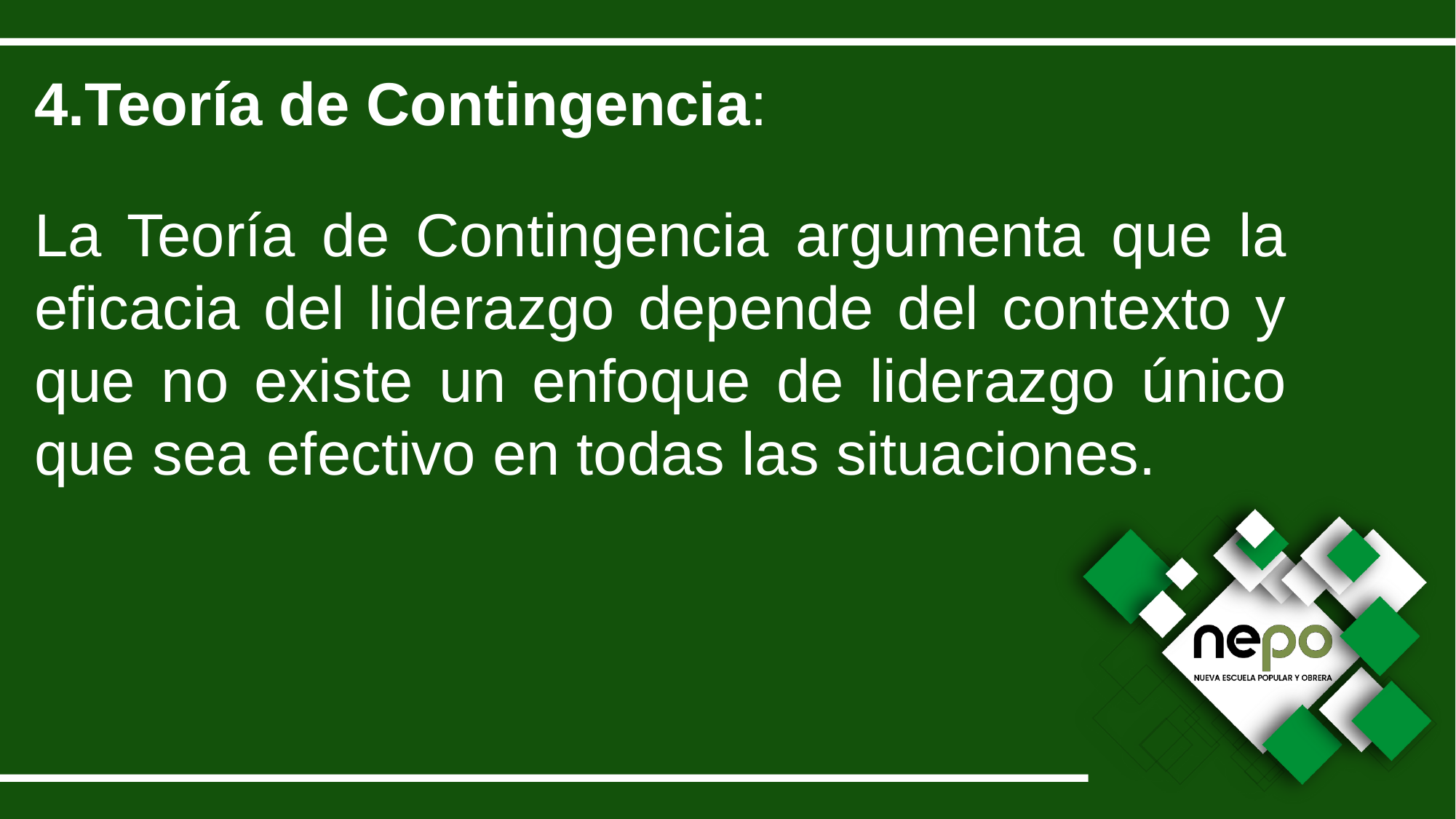

4.Teoría de Contingencia:

La Teoría de Contingencia argumenta que la eficacia del liderazgo depende del contexto y que no existe un enfoque de liderazgo único que sea efectivo en todas las situaciones.